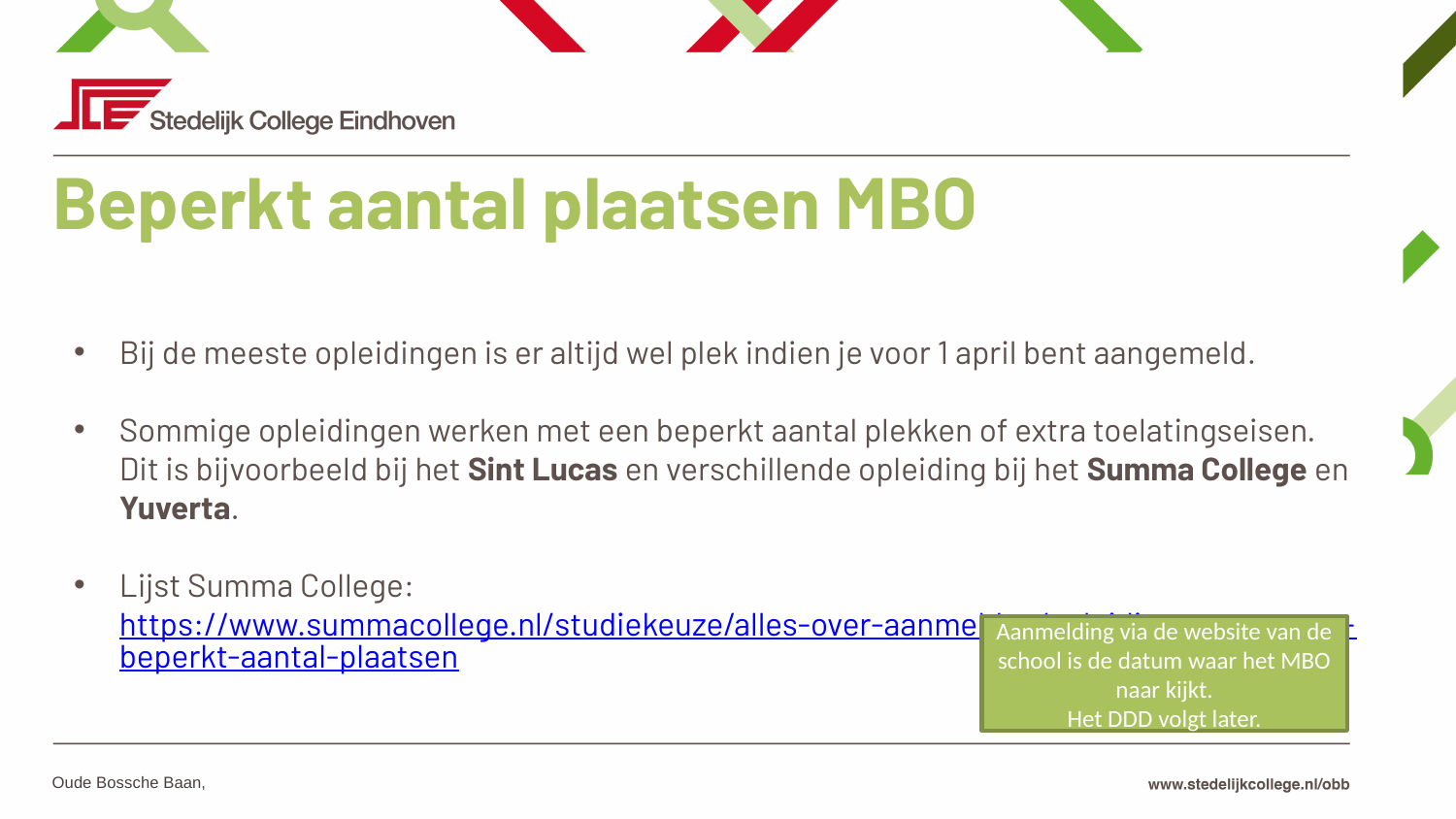

# Beperkt aantal plaatsen MBO

Bij de meeste opleidingen is er altijd wel plek indien je voor 1 april bent aangemeld.

Sommige opleidingen werken met een beperkt aantal plekken of extra toelatingseisen.
Dit is bijvoorbeeld bij het Sint Lucas en verschillende opleiding bij het Summa College en Yuverta.

Lijst Summa College: https://www.summacollege.nl/studiekeuze/alles-over-aanmelden/opleidingen-met-een-beperkt-aantal-plaatsen

Aanmelding via de website van de school is de datum waar het MBO naar kijkt.
Het DDD volgt later.